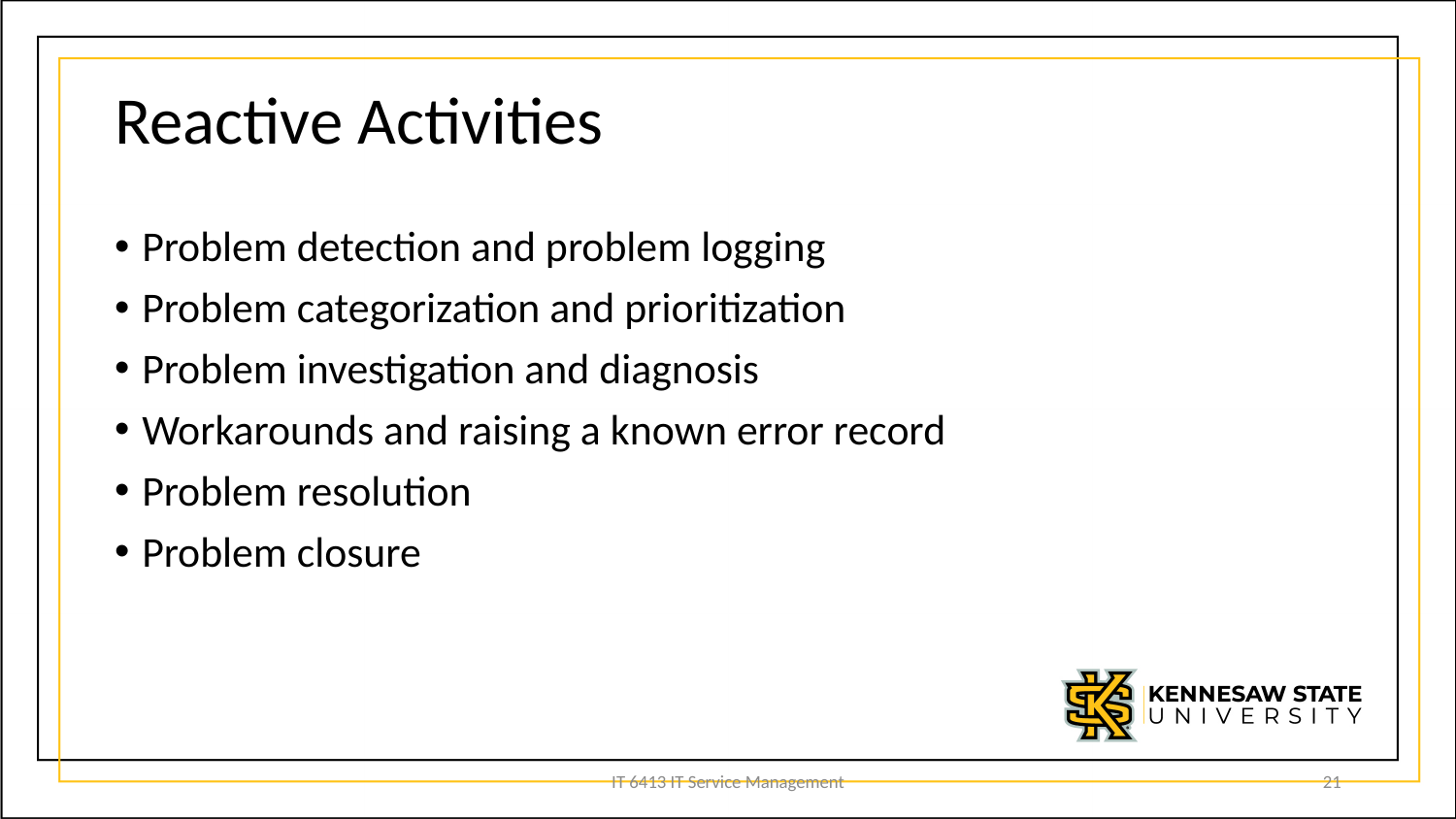

# Reactive Activities
Problem detection and problem logging
Problem categorization and prioritization
Problem investigation and diagnosis
Workarounds and raising a known error record
Problem resolution
Problem closure
IT 6413 IT Service Management
21